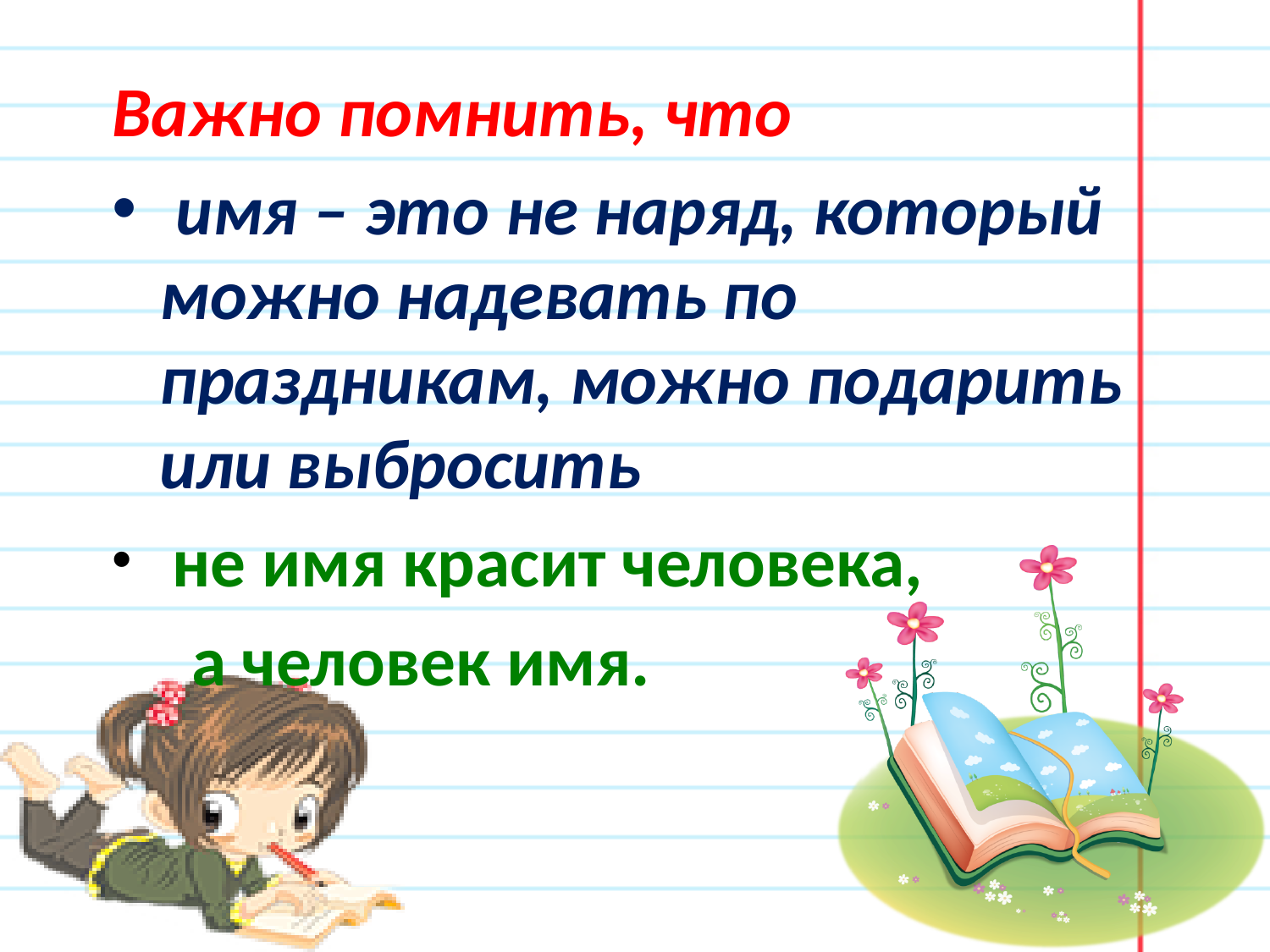

Важно помнить, что
 имя – это не наряд, который можно надевать по праздникам, можно подарить или выбросить
 не имя красит человека,
     а человек имя.